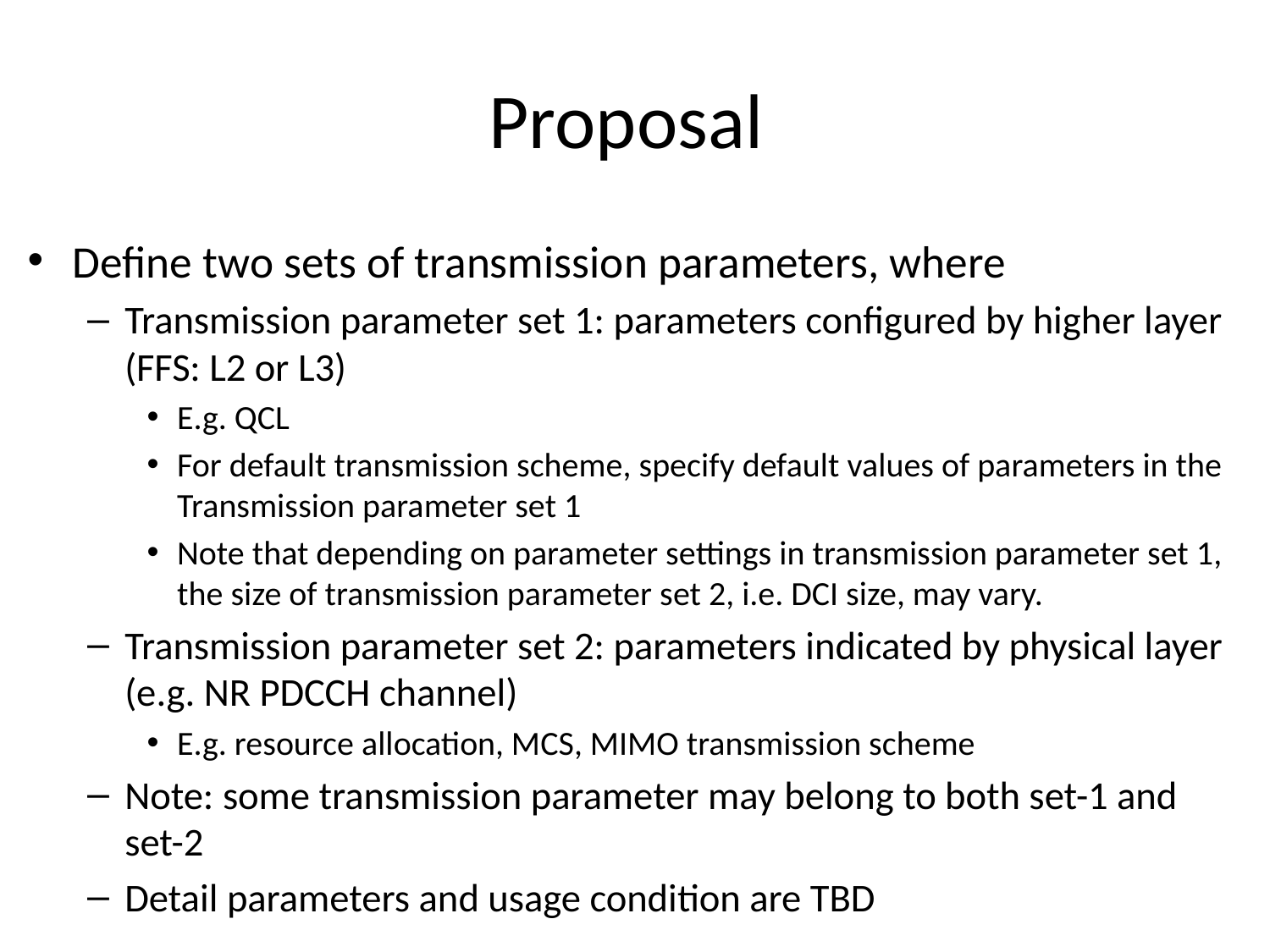

# Proposal
Define two sets of transmission parameters, where
Transmission parameter set 1: parameters configured by higher layer (FFS: L2 or L3)
E.g. QCL
For default transmission scheme, specify default values of parameters in the Transmission parameter set 1
Note that depending on parameter settings in transmission parameter set 1, the size of transmission parameter set 2, i.e. DCI size, may vary.
Transmission parameter set 2: parameters indicated by physical layer (e.g. NR PDCCH channel)
E.g. resource allocation, MCS, MIMO transmission scheme
Note: some transmission parameter may belong to both set-1 and set-2
Detail parameters and usage condition are TBD